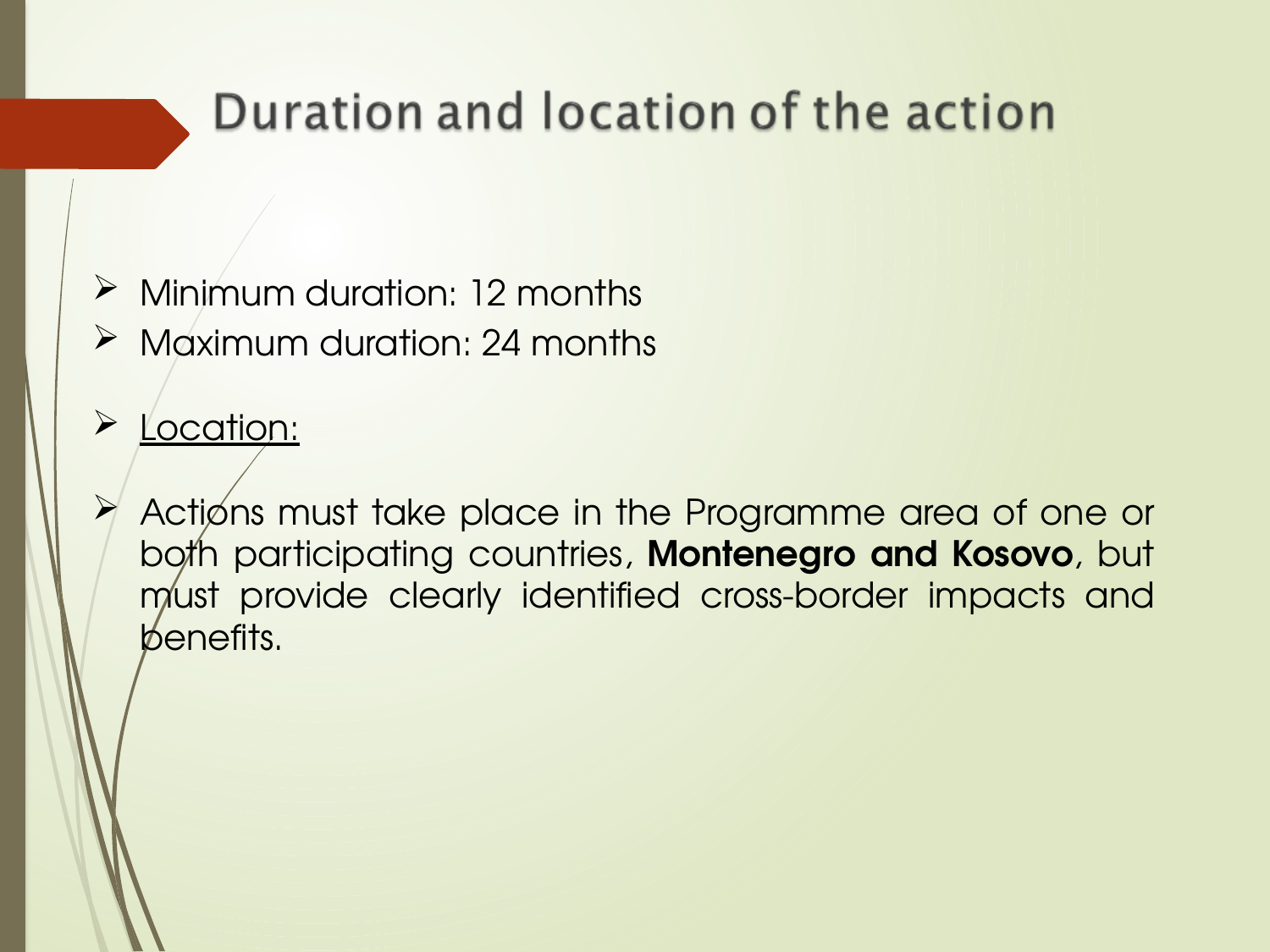

Minimum duration: 12 months
Maximum duration: 24 months

Location:

Actions must take place in the Programme area of one or both participating countries, Montenegro and Kosovo, but must provide clearly identified cross-border impacts and benefits.